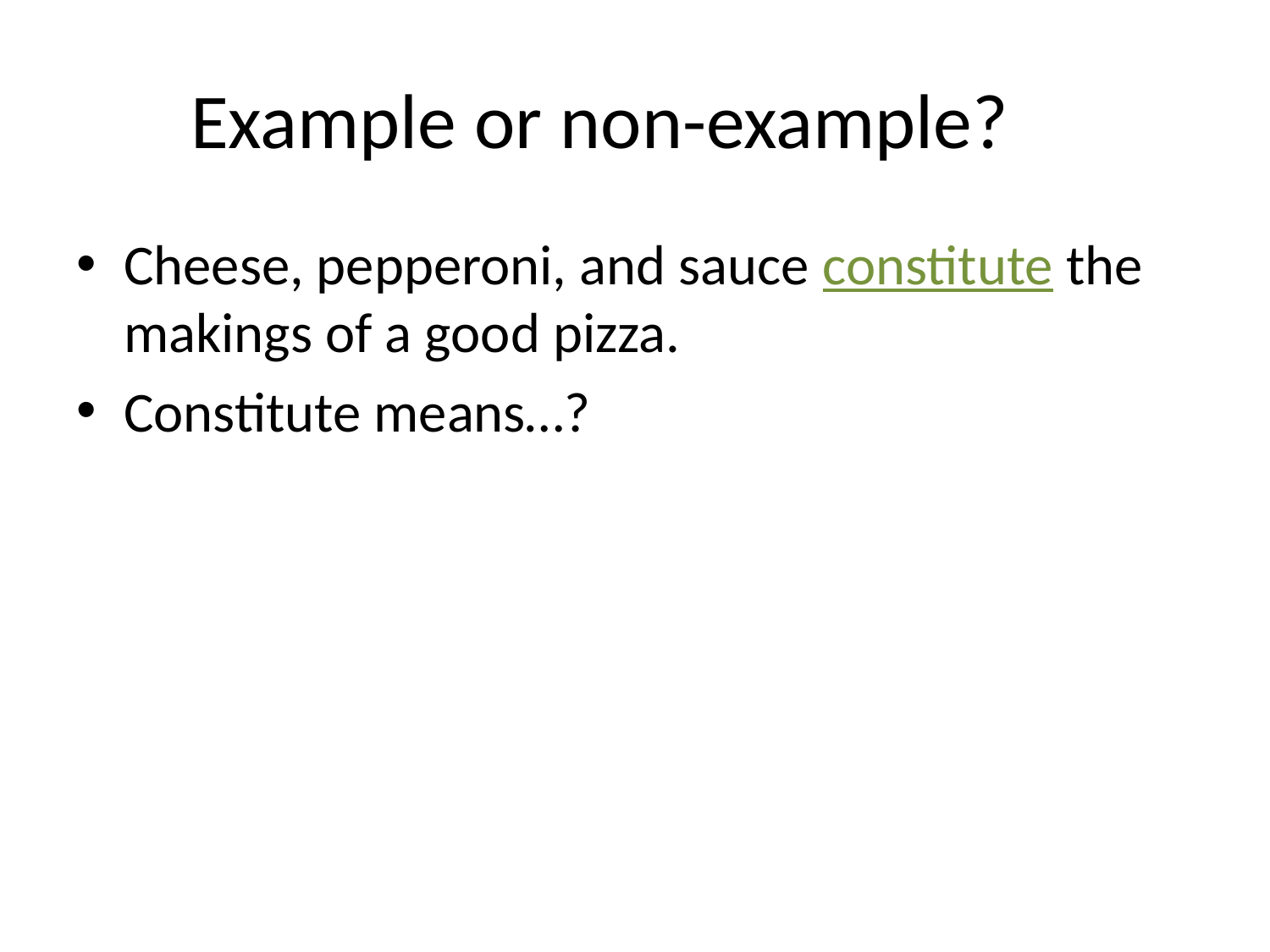

# Example or non-example?
Cheese, pepperoni, and sauce constitute the makings of a good pizza.
Constitute means…?